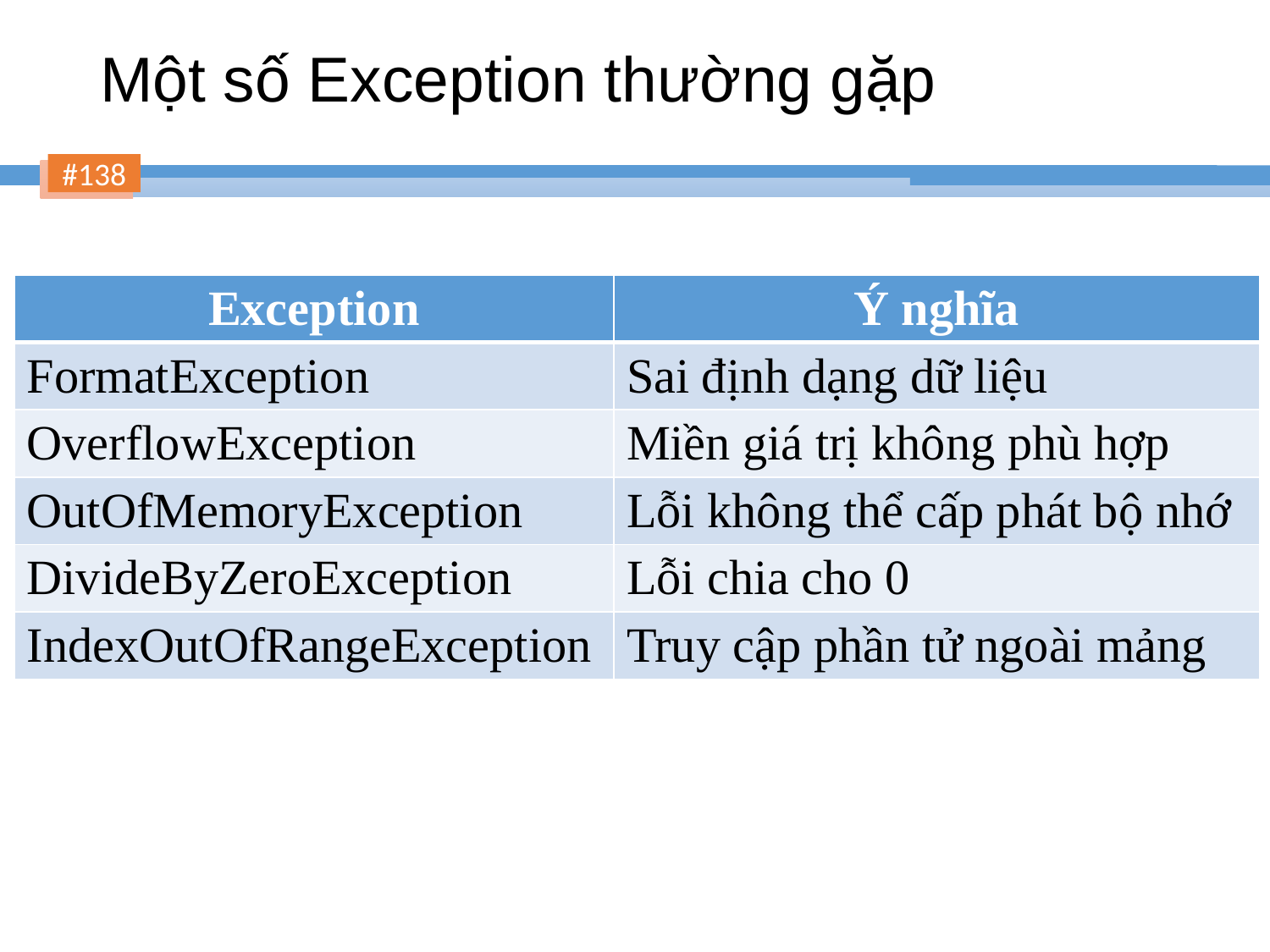

# Một số Exception thường gặp
| Exception | Ý nghĩa |
| --- | --- |
| FormatException | Sai định dạng dữ liệu |
| OverflowException | Miền giá trị không phù hợp |
| OutOfMemoryException | Lỗi không thể cấp phát bộ nhớ |
| DivideByZeroException | Lỗi chia cho 0 |
| IndexOutOfRangeException | Truy cập phần tử ngoài mảng |
138